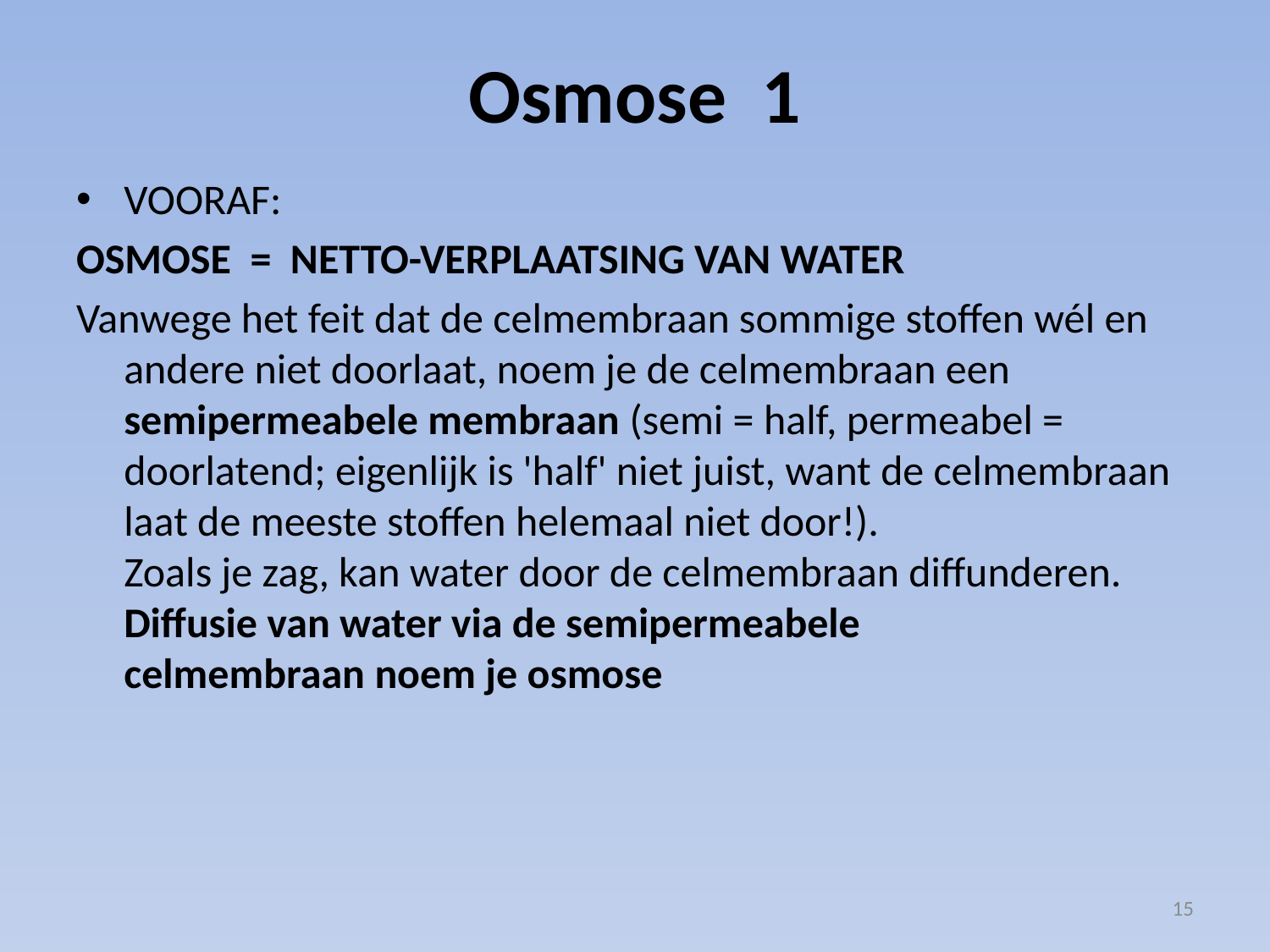

# Osmose  1
VOORAF:
OSMOSE  =  NETTO-VERPLAATSING VAN WATER
Vanwege het feit dat de celmembraan sommige stoffen wél en andere niet doorlaat, noem je de celmembraan een semipermeabele membraan (semi = half, permeabel = doorlatend; eigenlijk is 'half' niet juist, want de celmembraan laat de meeste stoffen helemaal niet door!). 
Zoals je zag, kan water door de celmembraan diffunderen. Diffusie van water via de semipermeabele celmembraan noem je osmose
15